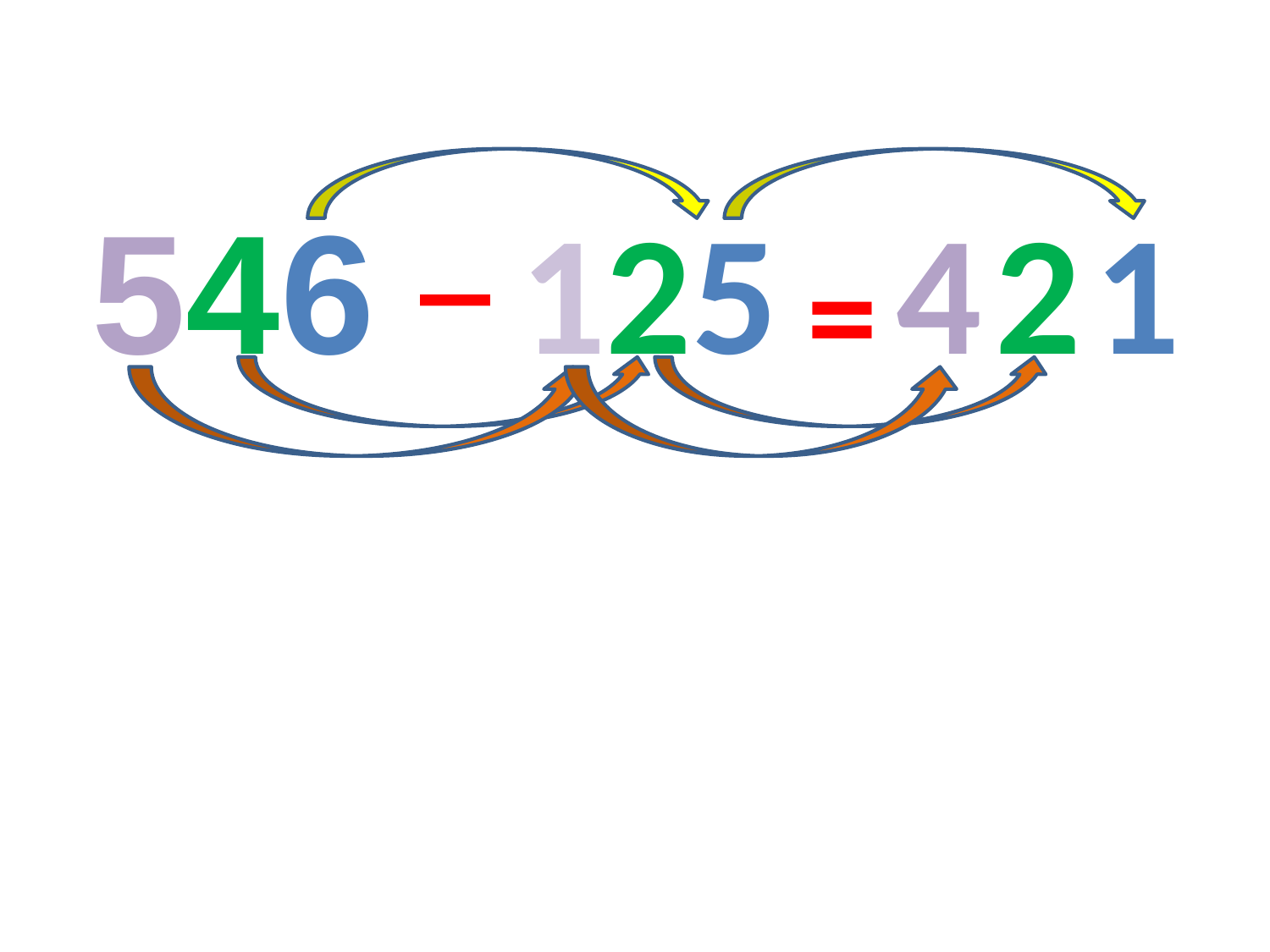

_

546
125
4
2
1
=